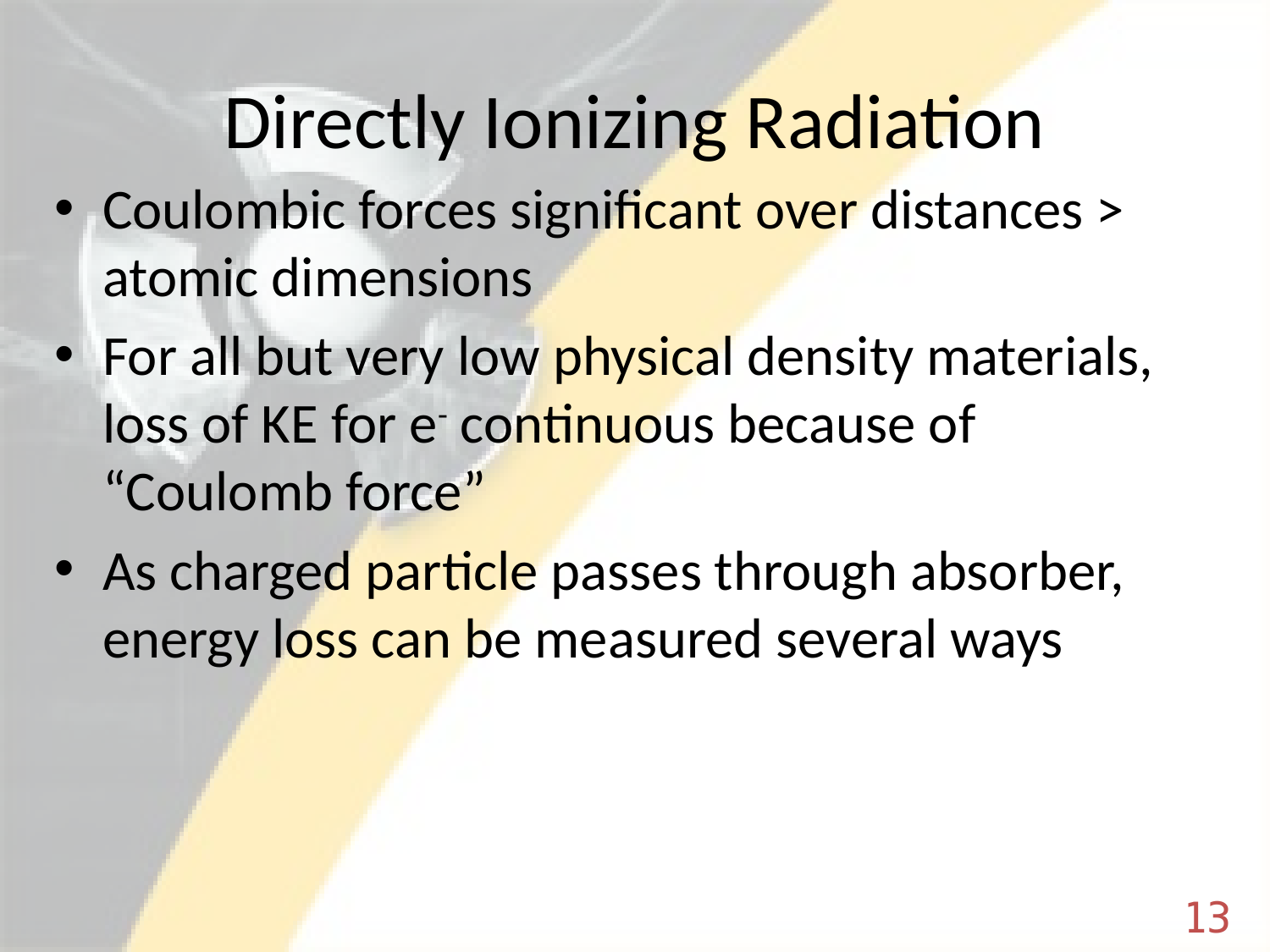

# Directly Ionizing Radiation
Coulombic forces significant over distances > atomic dimensions
For all but very low physical density materials, loss of KE for e- continuous because of “Coulomb force”
As charged particle passes through absorber, energy loss can be measured several ways